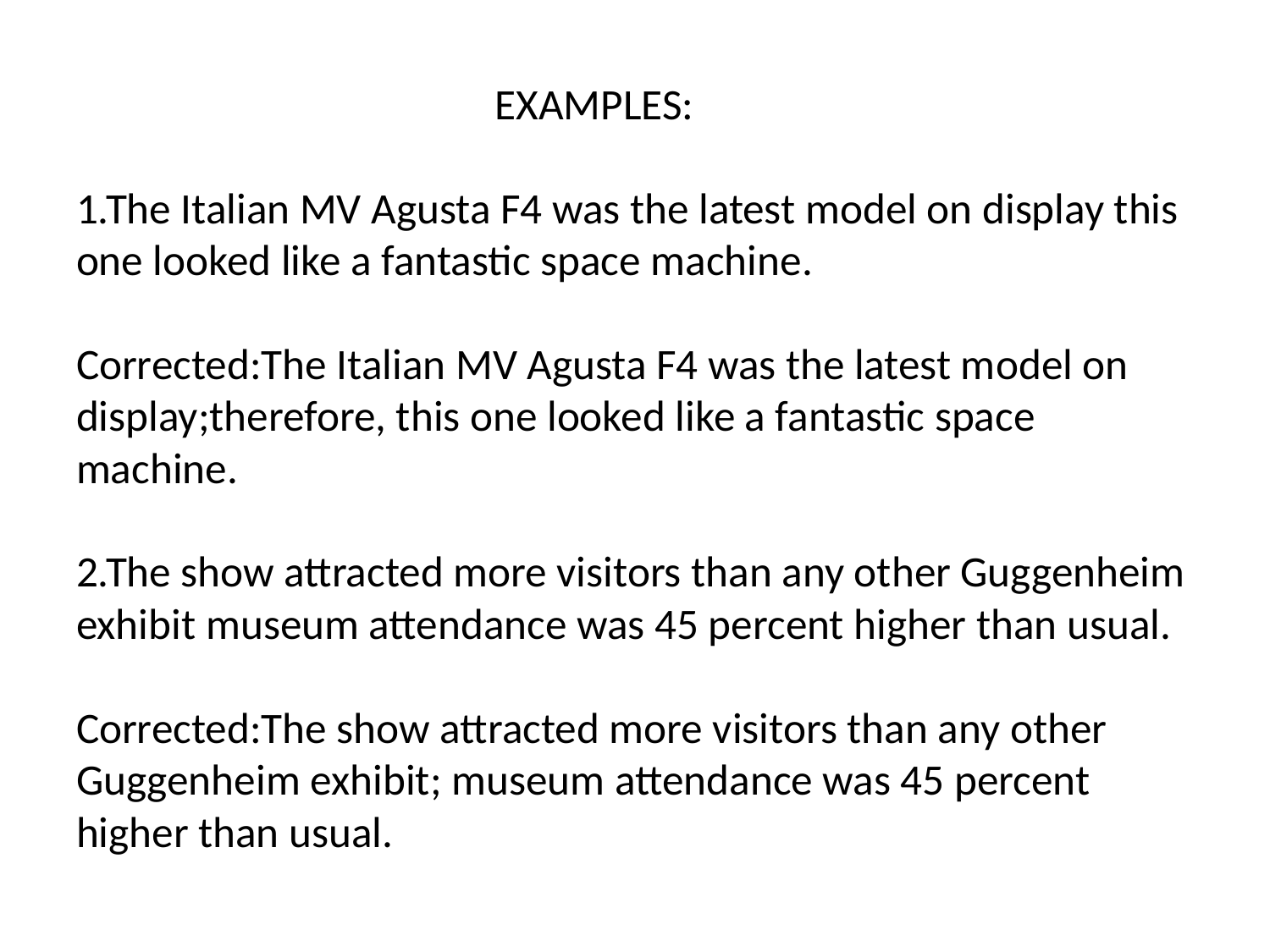

# EXAMPLES: 1.The Italian MV Agusta F4 was the latest model on display this one looked like a fantastic space machine. Corrected:The Italian MV Agusta F4 was the latest model on display;therefore, this one looked like a fantastic space machine. 2.The show attracted more visitors than any other Guggenheim exhibit museum attendance was 45 percent higher than usual. Corrected:The show attracted more visitors than any other Guggenheim exhibit; museum attendance was 45 percent higher than usual.